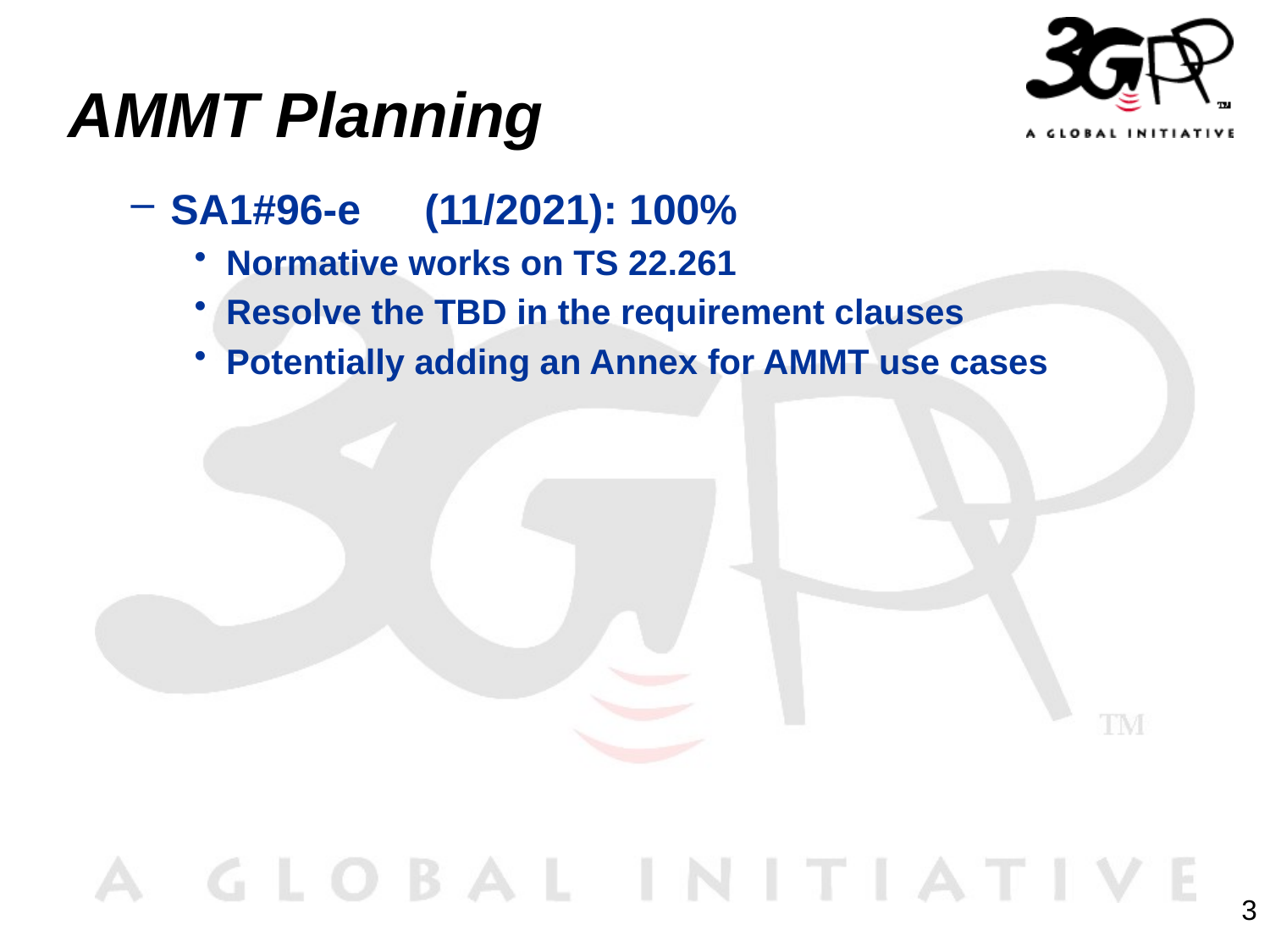

# AMMT Planning
SA1#96-e	(11/2021): 100%
Normative works on TS 22.261
Resolve the TBD in the requirement clauses
Potentially adding an Annex for AMMT use cases

3